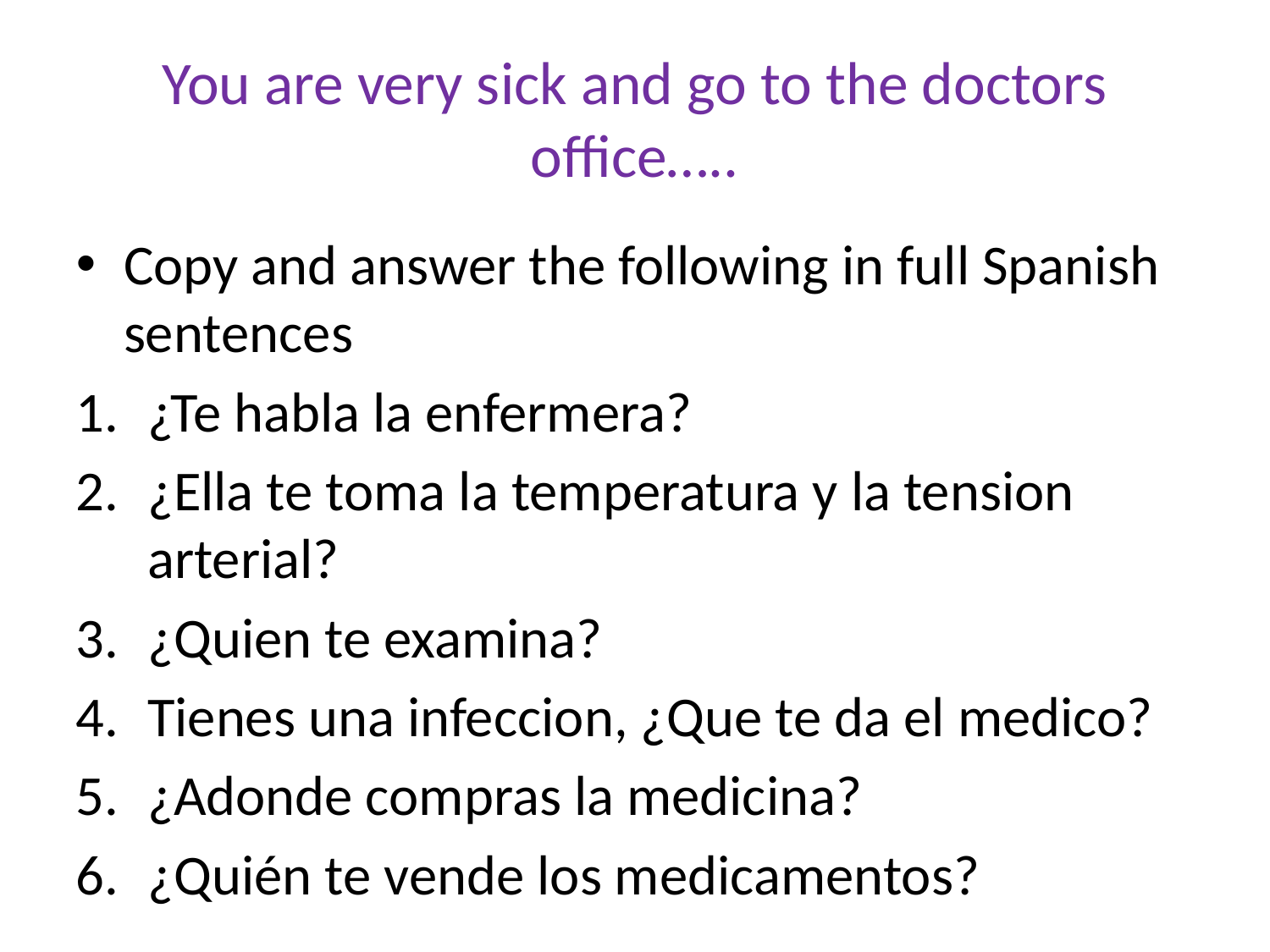

You are very sick and go to the doctors office…..
Copy and answer the following in full Spanish sentences
¿Te habla la enfermera?
¿Ella te toma la temperatura y la tension arterial?
¿Quien te examina?
Tienes una infeccion, ¿Que te da el medico?
¿Adonde compras la medicina?
¿Quién te vende los medicamentos?